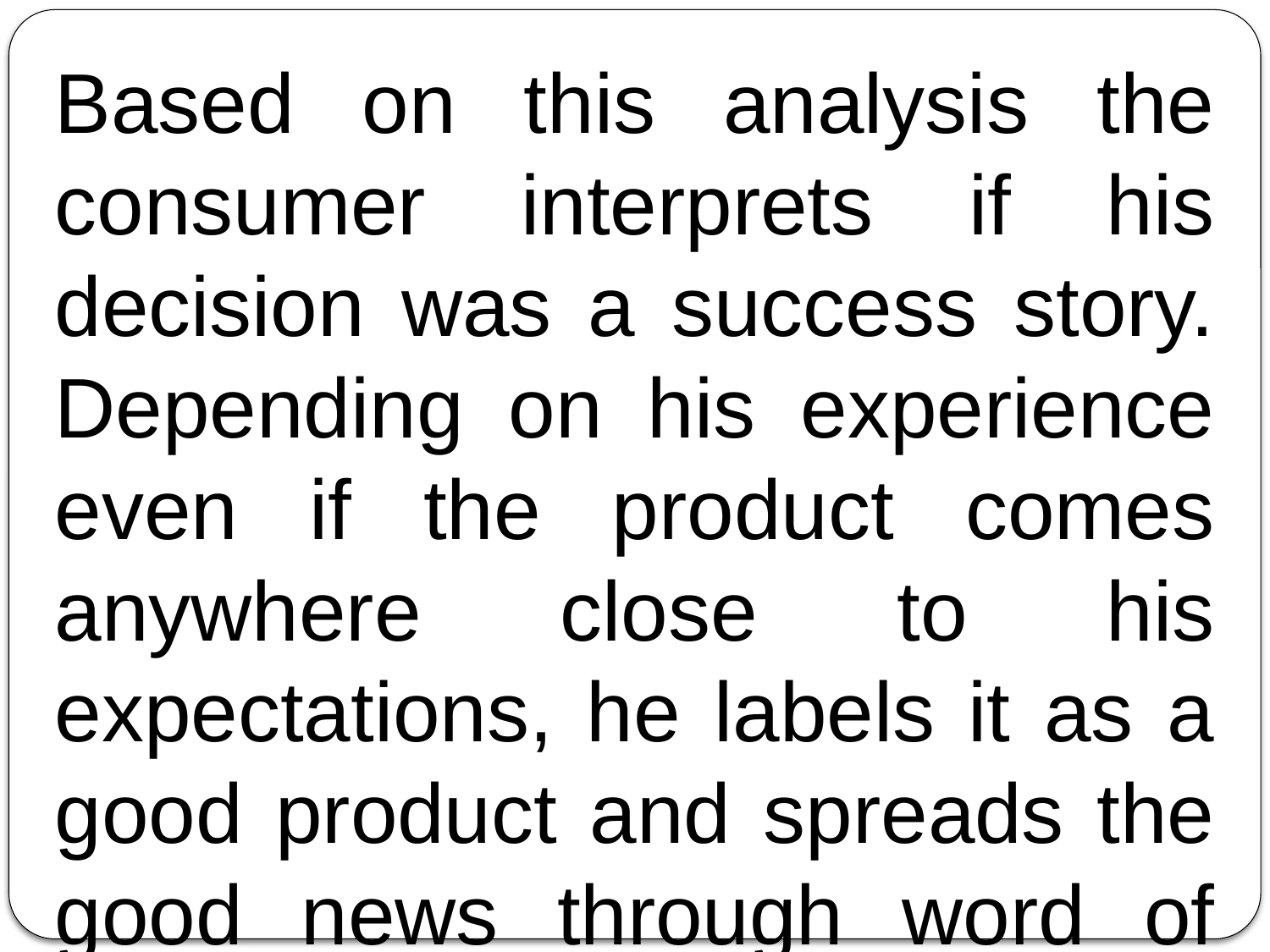

Based on this analysis the consumer interprets if his decision was a success story. Depending on his experience even if the product comes anywhere close to his expectations, he labels it as a good product and spreads the good news through word of mouth and vice versa.